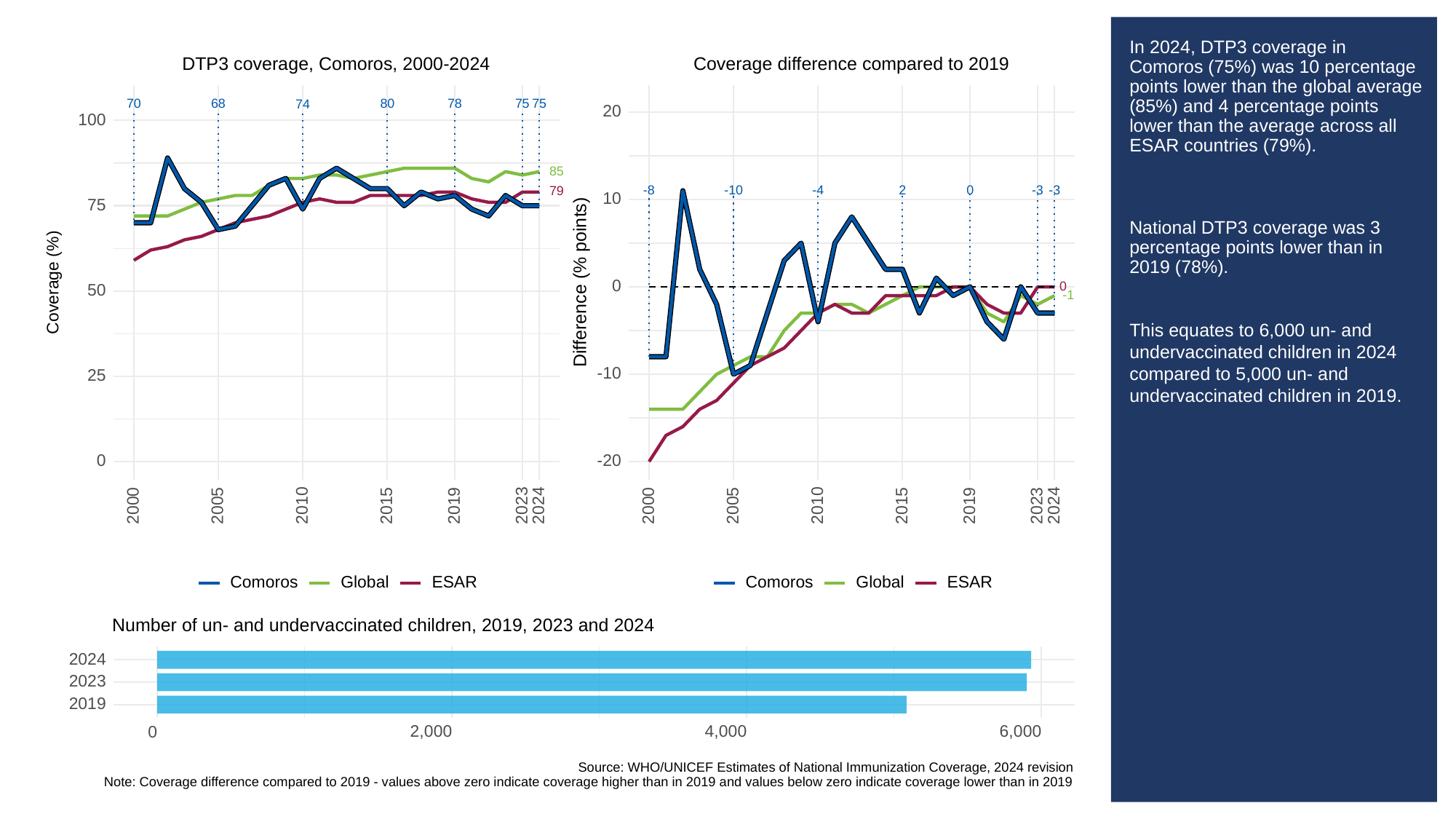

# In 2024, DTP3 coverage in Comoros (75%) was 10 percentage points lower than the global average (85%) and 4 percentage points lower than the average across all ESAR countries (79%).

National DTP3 coverage was 3 percentage points lower than in 2019 (78%).

This equates to 6,000 un- and undervaccinated children in 2024 compared to 5,000 un- and undervaccinated children in 2019.

DTP3 coverage, Comoros, 2000-2024
Coverage difference compared to 2019

70
68
80
78
75
75
74
20

100

85

-3
-3
-8
-10
0
2
-4
79

10

75

Difference (% points)
Coverage (%)
0
0
50

-1

-10
25

0
-20

2023
2023
2000
2005
2010
2015
2019
2024
2000
2005
2010
2015
2019
2024
Comoros
Global
ESAR
Comoros
Global
ESAR

Number of un- and undervaccinated children, 2019, 2023 and 2024

2024

2023

2019

2,000
4,000
6,000
0
Source: WHO/UNICEF Estimates of National Immunization Coverage, 2024 revision
Note: Coverage difference compared to 2019 - values above zero indicate coverage higher than in 2019 and values below zero indicate coverage lower than in 2019